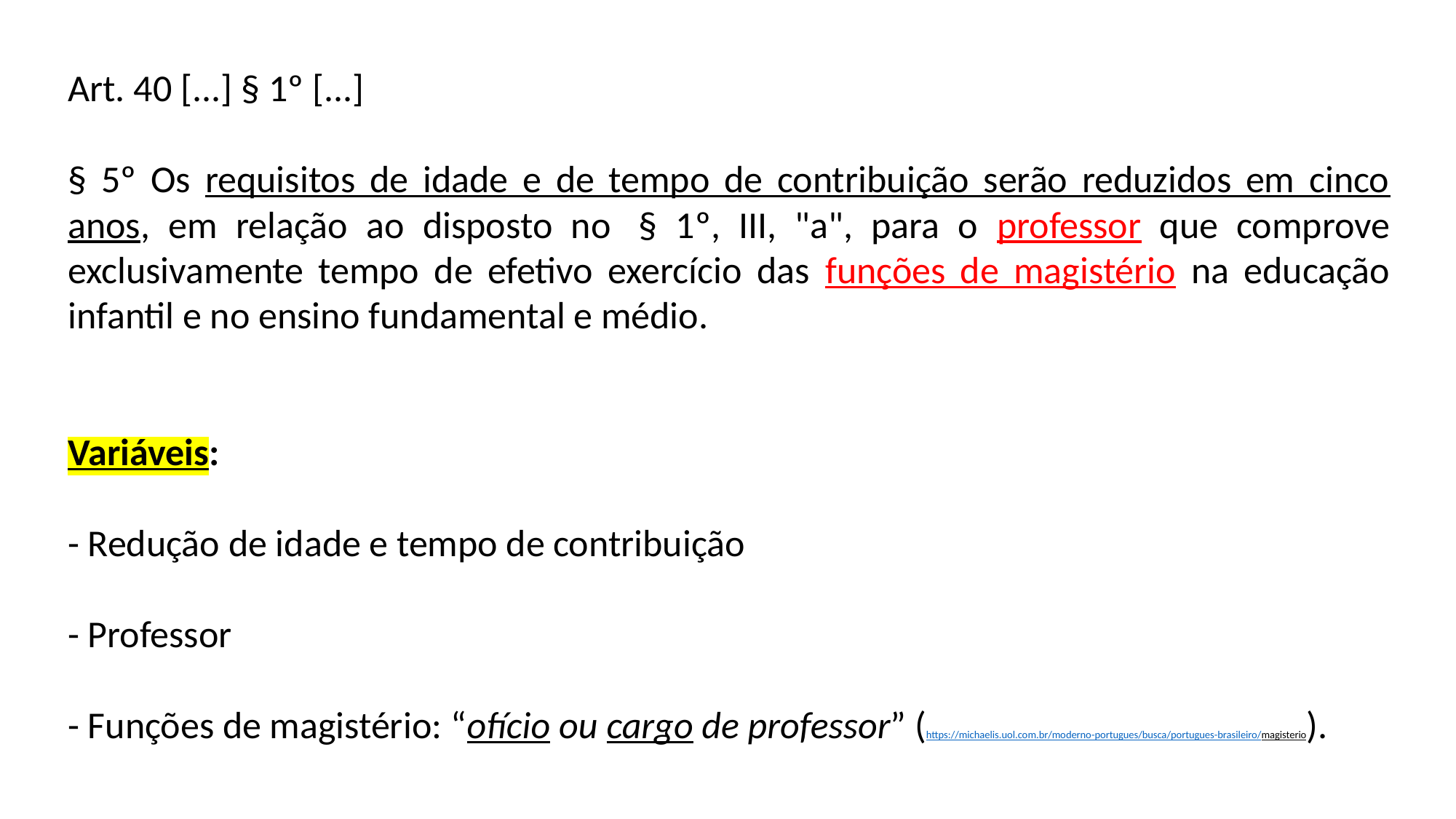

Art. 40 [...] § 1º [...]

§ 5º Os requisitos de idade e de tempo de contribuição serão reduzidos em cinco anos, em relação ao disposto no  § 1º, III, "a", para o professor que comprove exclusivamente tempo de efetivo exercício das funções de magistério na educação infantil e no ensino fundamental e médio.

Variáveis:

- Redução de idade e tempo de contribuição

- Professor

- Funções de magistério: “ofício ou cargo de professor” (https://michaelis.uol.com.br/moderno-portugues/busca/portugues-brasileiro/magisterio).